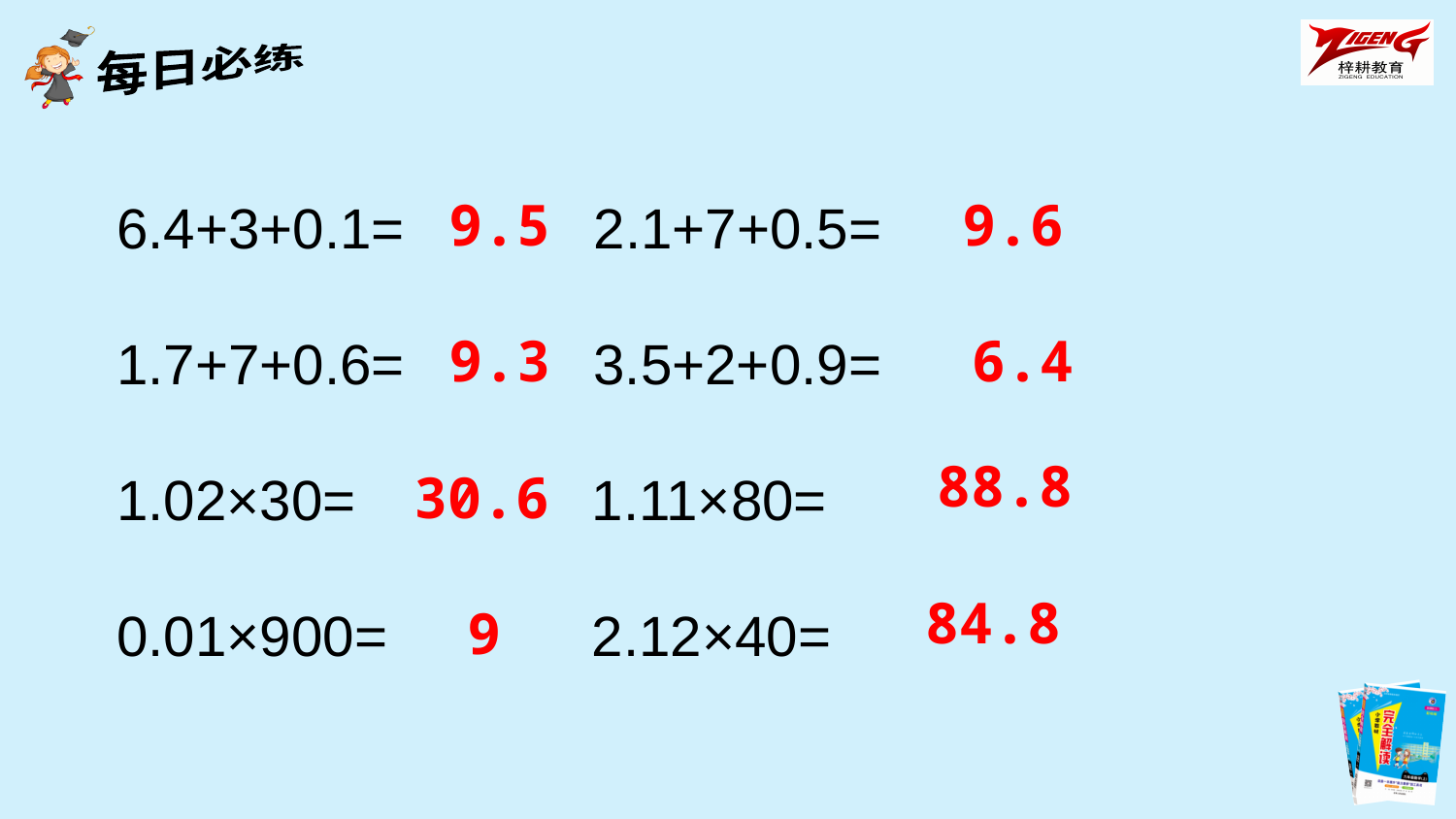

6.4+3+0.1=            2.1+7+0.5=
1.7+7+0.6=            3.5+2+0.9=
1.02×30=               1.11×80=
0.01×900=             2.12×40=
9.5
9.6
9.3
6.4
88.8
30.6
84.8
9